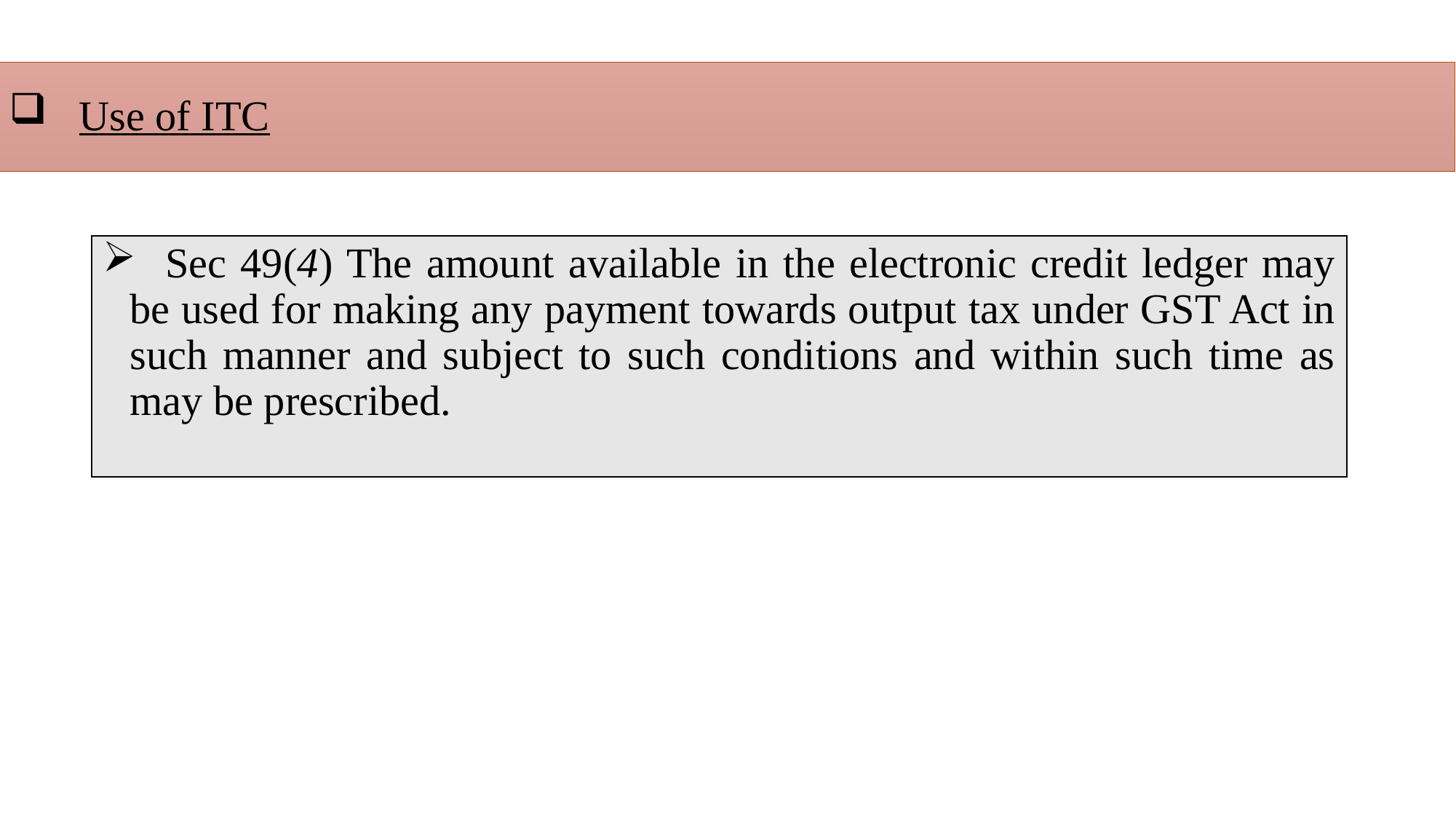

# Use of ITC
  Sec 49(4) The amount available in the electronic credit ledger may be used for making any payment towards output tax under GST Act in such manner and subject to such conditions and within such time as may be prescribed.